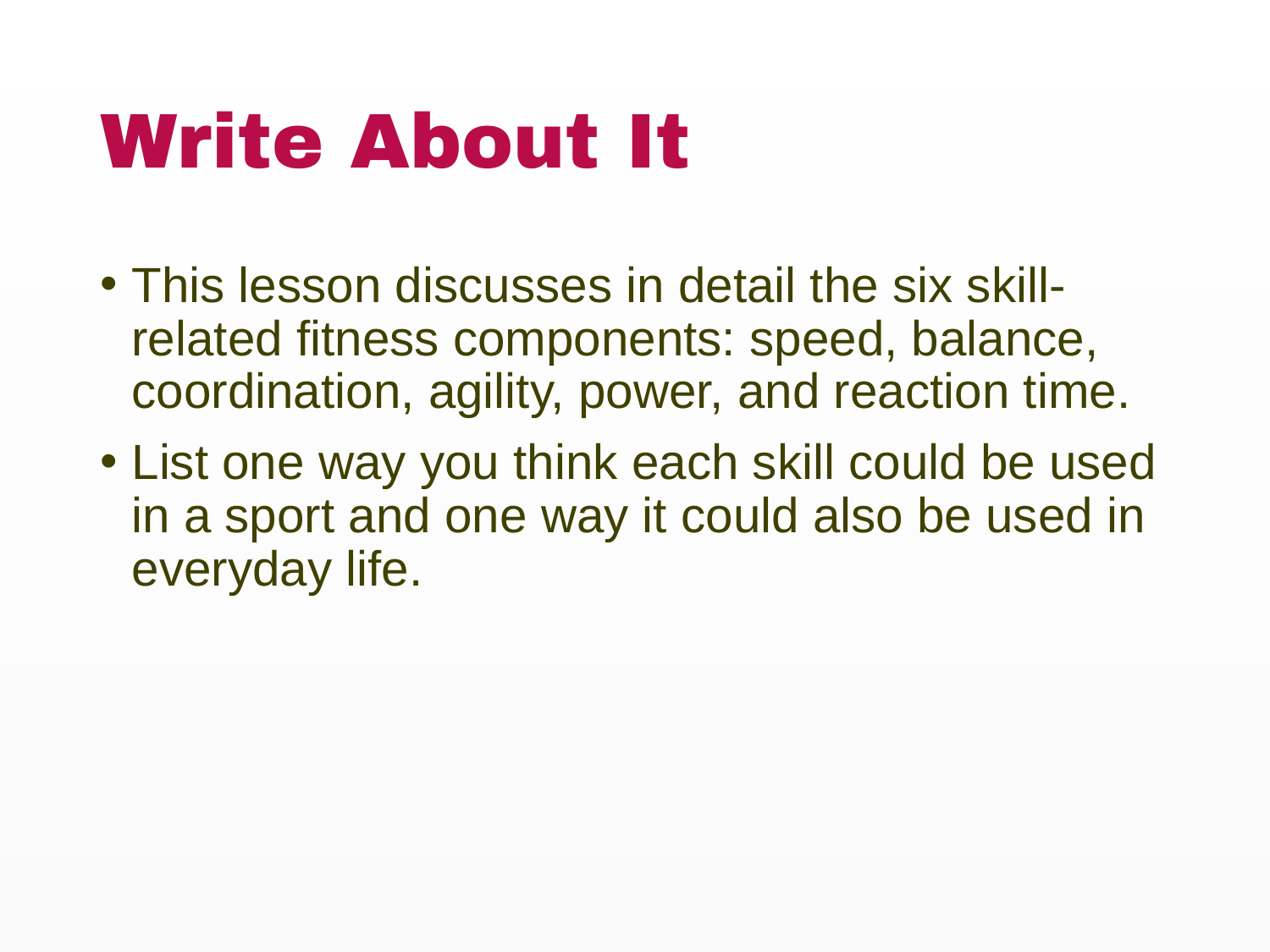

# Write About It
This lesson discusses in detail the six skill-related fitness components: speed, balance, coordination, agility, power, and reaction time.
List one way you think each skill could be used in a sport and one way it could also be used in everyday life.